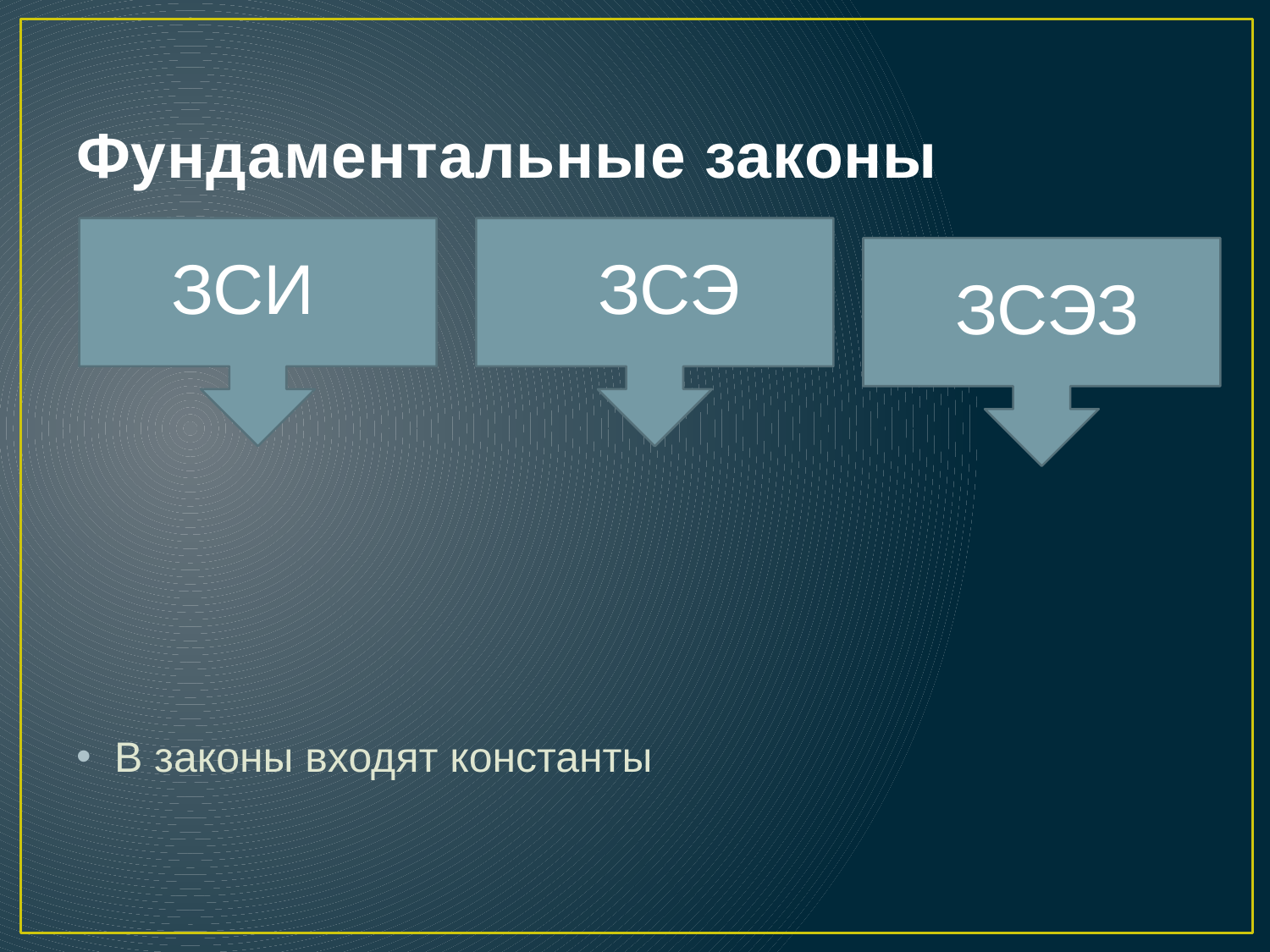

# Фундаментальные законы

ЗСИ
ЗСЭ

ЗСЭЗ
В законы входят константы